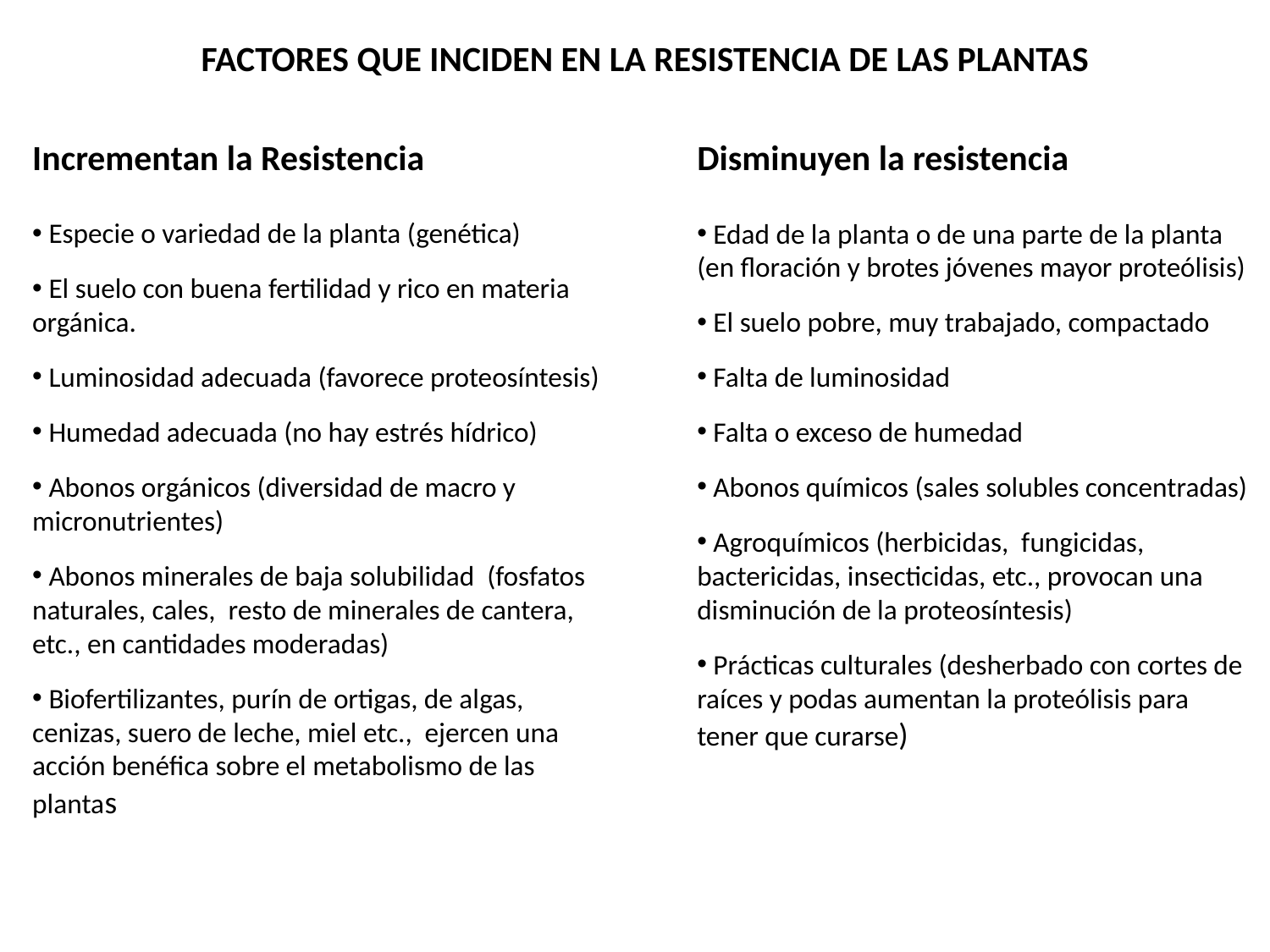

FACTORES QUE INCIDEN EN LA RESISTENCIA DE LAS PLANTAS
Incrementan la Resistencia

 Especie o variedad de la planta (genética)
 El suelo con buena fertilidad y rico en materia orgánica.
 Luminosidad adecuada (favorece proteosíntesis)
 Humedad adecuada (no hay estrés hídrico)
 Abonos orgánicos (diversidad de macro y micronutrientes)
 Abonos minerales de baja solubilidad  (fosfatos naturales, cales,  resto de minerales de cantera, etc., en cantidades moderadas)
 Biofertilizantes, purín de ortigas, de algas, cenizas, suero de leche, miel etc.,  ejercen una acción benéfica sobre el metabolismo de las plantas

Disminuyen la resistencia

 Edad de la planta o de una parte de la planta (en floración y brotes jóvenes mayor proteólisis)
 El suelo pobre, muy trabajado, compactado
 Falta de luminosidad
 Falta o exceso de humedad
 Abonos químicos (sales solubles concentradas)
 Agroquímicos (herbicidas,  fungicidas, bactericidas, insecticidas, etc., provocan una disminución de la proteosíntesis)
 Prácticas culturales (desherbado con cortes de raíces y podas aumentan la proteólisis para tener que curarse)